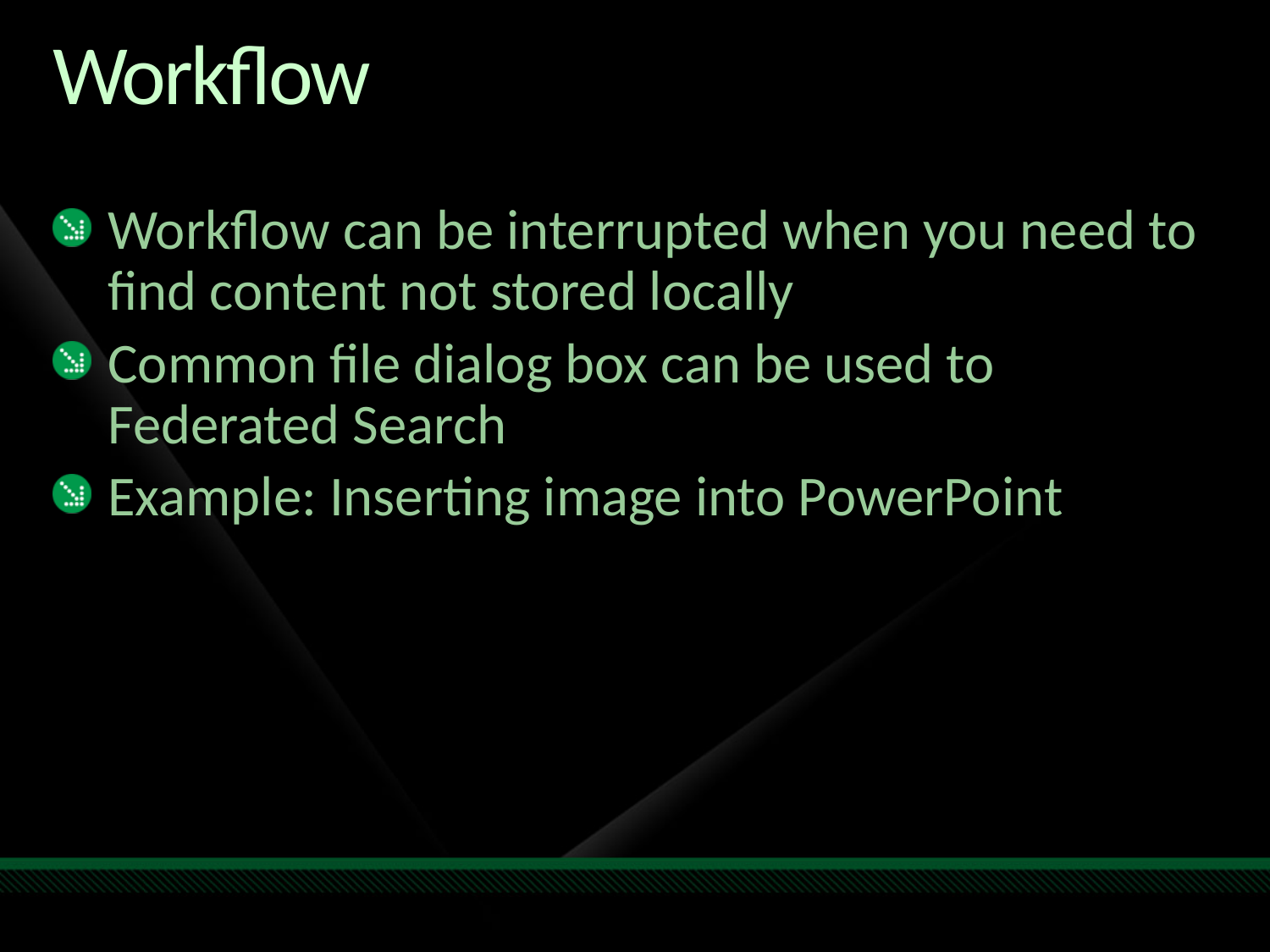

# Workflow
Workflow can be interrupted when you need to find content not stored locally
Common file dialog box can be used to Federated Search
Example: Inserting image into PowerPoint